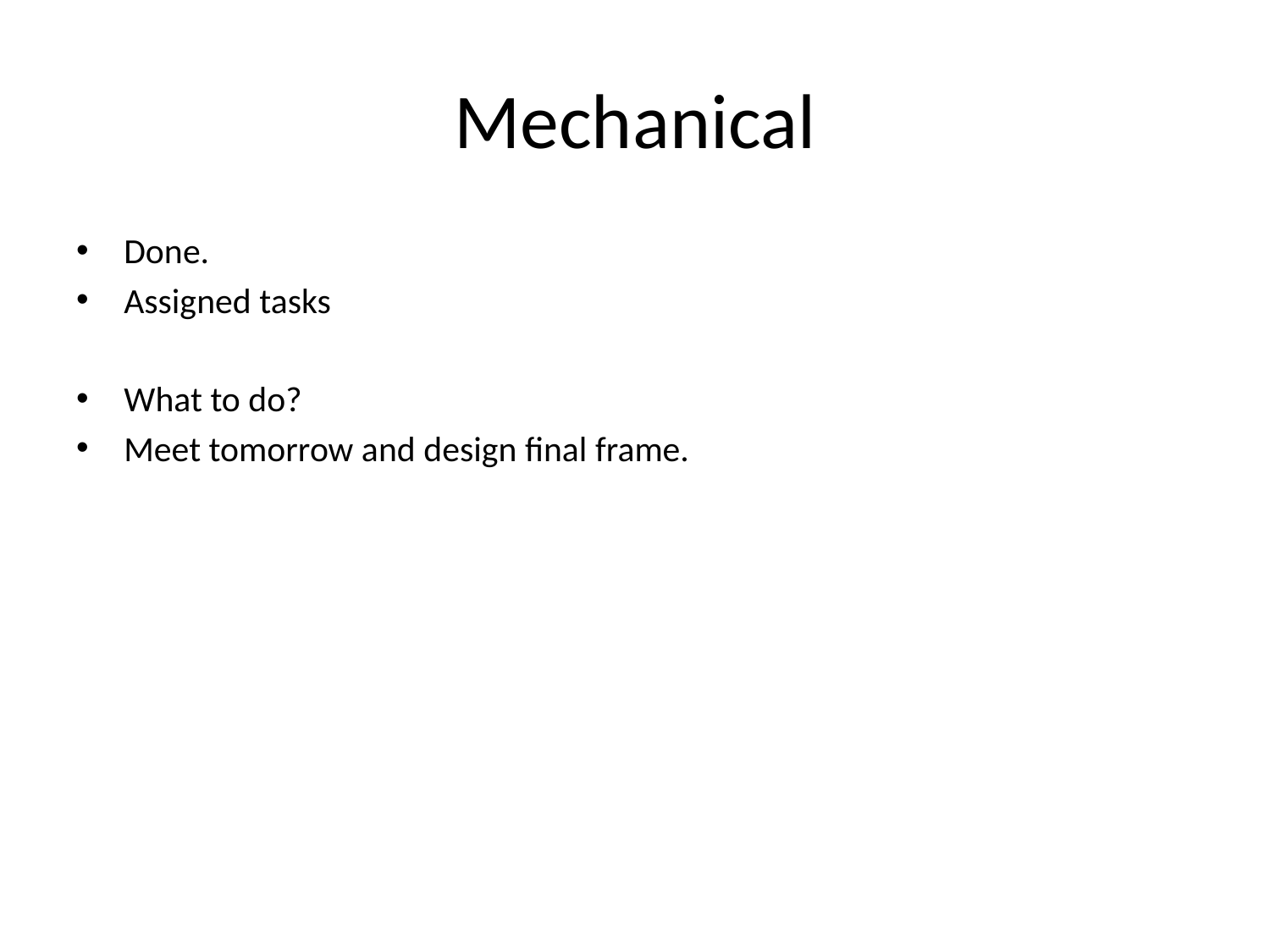

# Mechanical
Done.
Assigned tasks

What to do?
Meet tomorrow and design final frame.